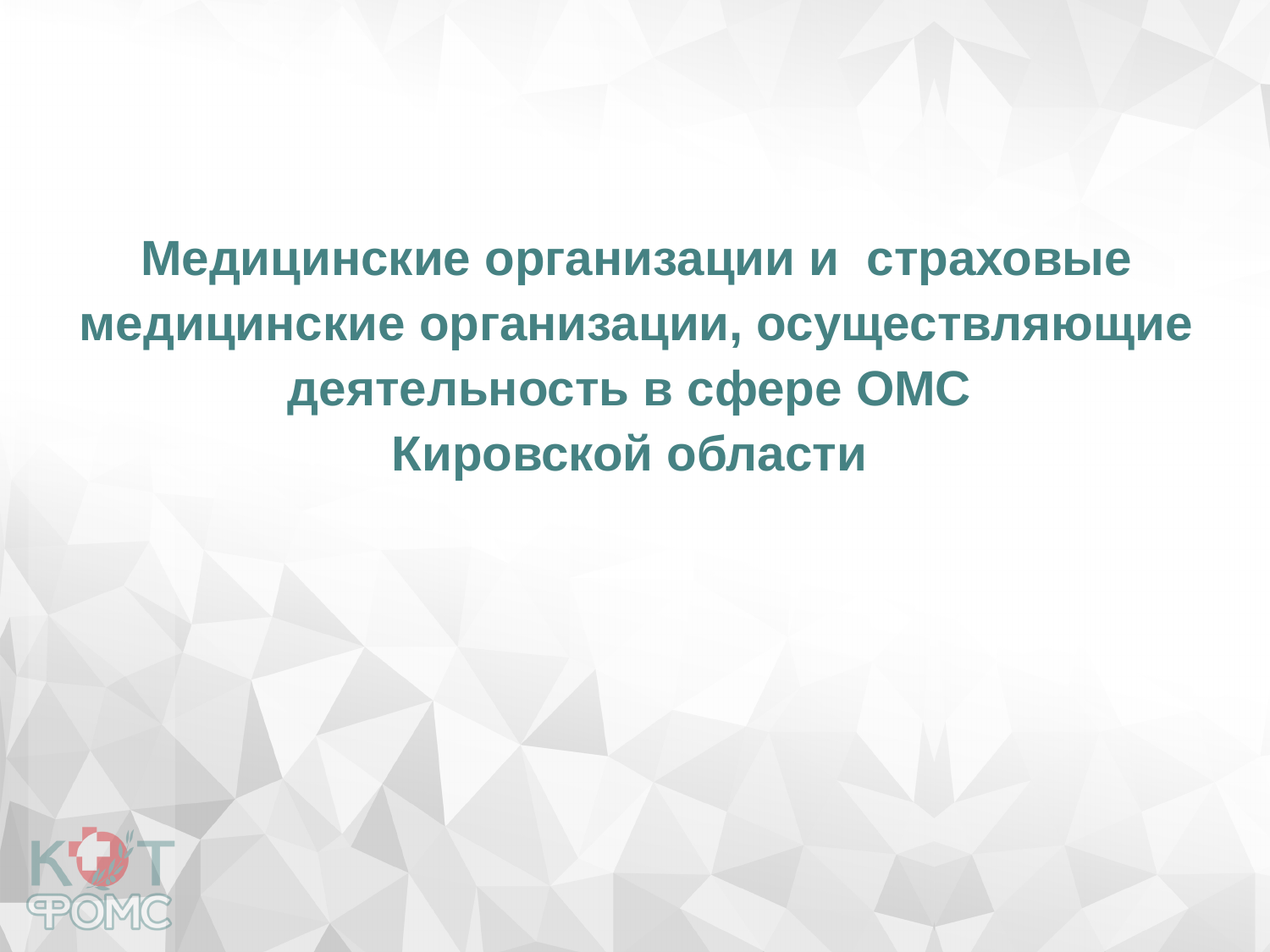

Медицинские организации и  страховые медицинские организации, осуществляющие деятельность в сфере ОМС
Кировской области